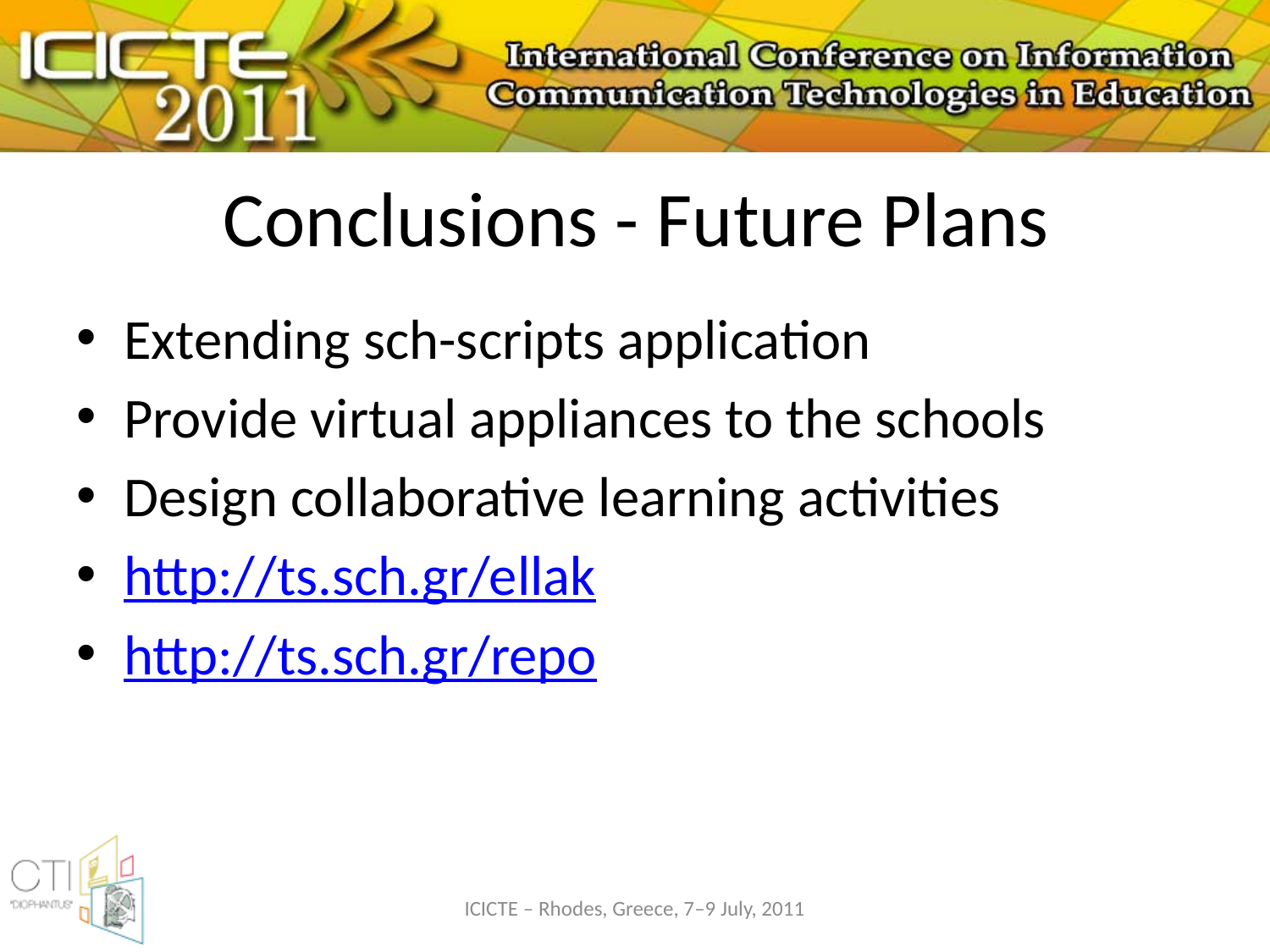

# Conclusions - Future Plans
Extending sch-scripts application
Provide virtual appliances to the schools
Design collaborative learning activities
http://ts.sch.gr/ellak
http://ts.sch.gr/repo
ICICTE – Rhodes, Greece, 7–9 July, 2011